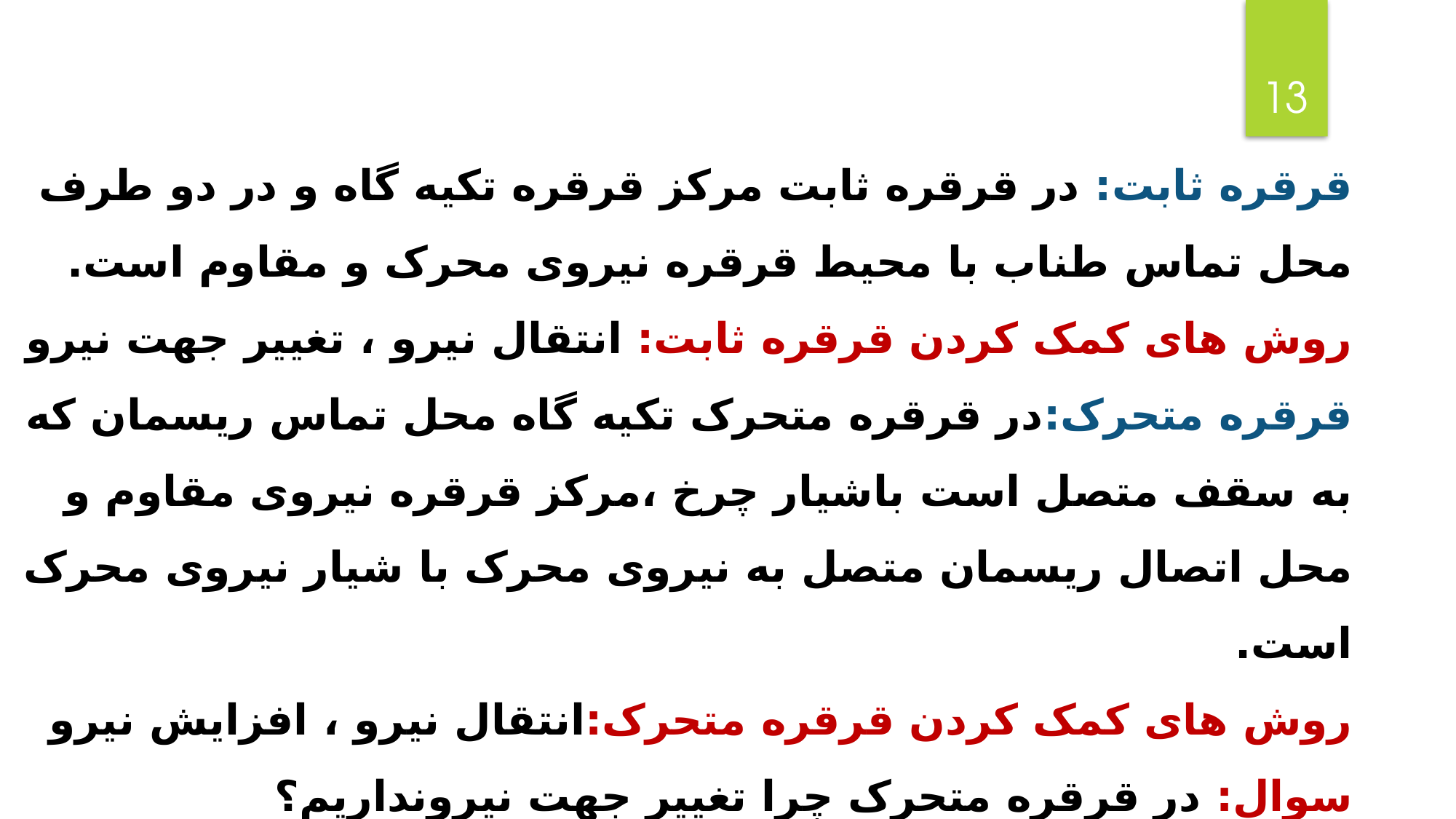

13
قرقره ثابت: در قرقره ثابت مرکز قرقره تکیه گاه و در دو طرف محل تماس طناب با محیط قرقره نیروی محرک و مقاوم است.
روش های کمک کردن قرقره ثابت: انتقال نیرو ، تغییر جهت نیرو
قرقره متحرک:در قرقره متحرک تکیه گاه محل تماس ریسمان که به سقف متصل است باشیار چرخ ،مرکز قرقره نیروی مقاوم و محل اتصال ریسمان متصل به نیروی محرک با شیار نیروی محرک است.
روش های کمک کردن قرقره متحرک:انتقال نیرو ، افزایش نیرو
سوال: در قرقره متحرک چرا تغییر جهت نیرونداریم؟
سوال: با توجه به رابطه بین نیرو ها و بازوها در ماشین ها درصورت صرف نظر از اصطکاک بین نیروی مقاوم و نیروی محرک قرقره متحرک چه رابطه ای برقرار  است؟